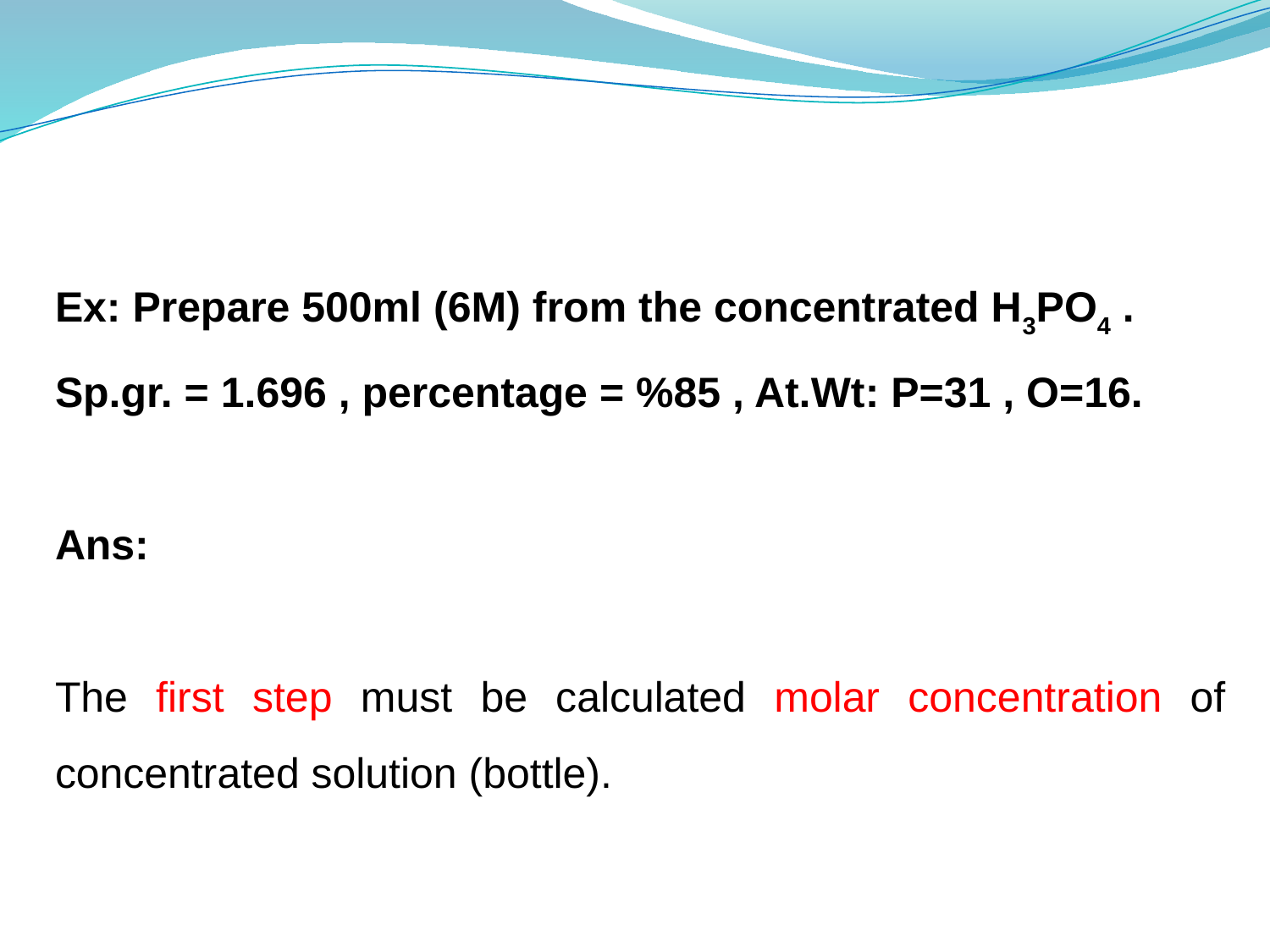

Ex: Prepare 500ml (6M) from the concentrated H3PO4 .
Sp.gr. = 1.696 , percentage = %85 , At.Wt: P=31 , O=16.

Ans:

The first step must be calculated molar concentration of concentrated solution (bottle).